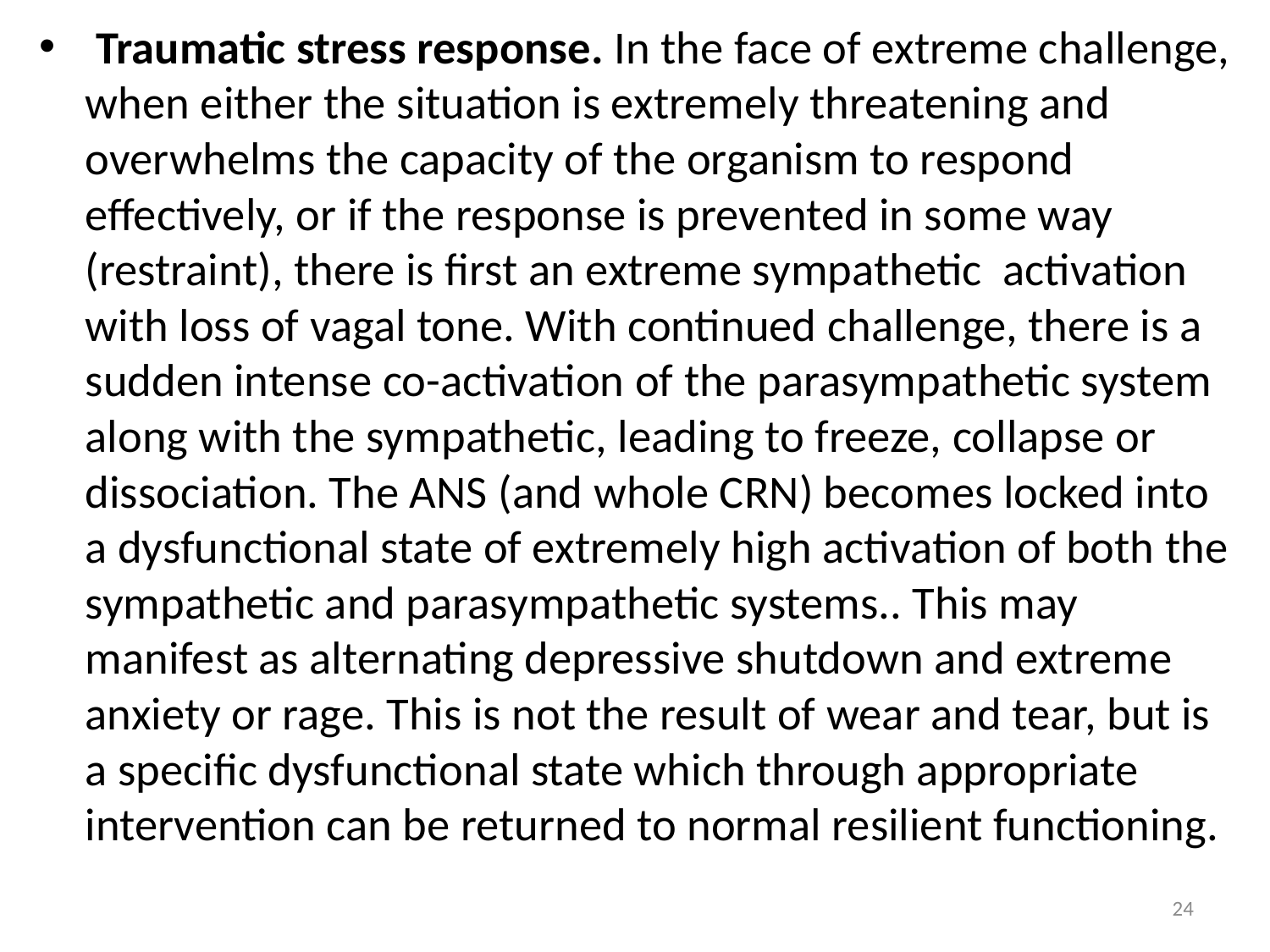

Traumatic stress response. In the face of extreme challenge, when either the situation is extremely threatening and overwhelms the capacity of the organism to respond effectively, or if the response is prevented in some way (restraint), there is first an extreme sympathetic  activation with loss of vagal tone. With continued challenge, there is a sudden intense co-activation of the parasympathetic system along with the sympathetic, leading to freeze, collapse or dissociation. The ANS (and whole CRN) becomes locked into a dysfunctional state of extremely high activation of both the sympathetic and parasympathetic systems.. This may manifest as alternating depressive shutdown and extreme anxiety or rage. This is not the result of wear and tear, but is a specific dysfunctional state which through appropriate intervention can be returned to normal resilient functioning.
24